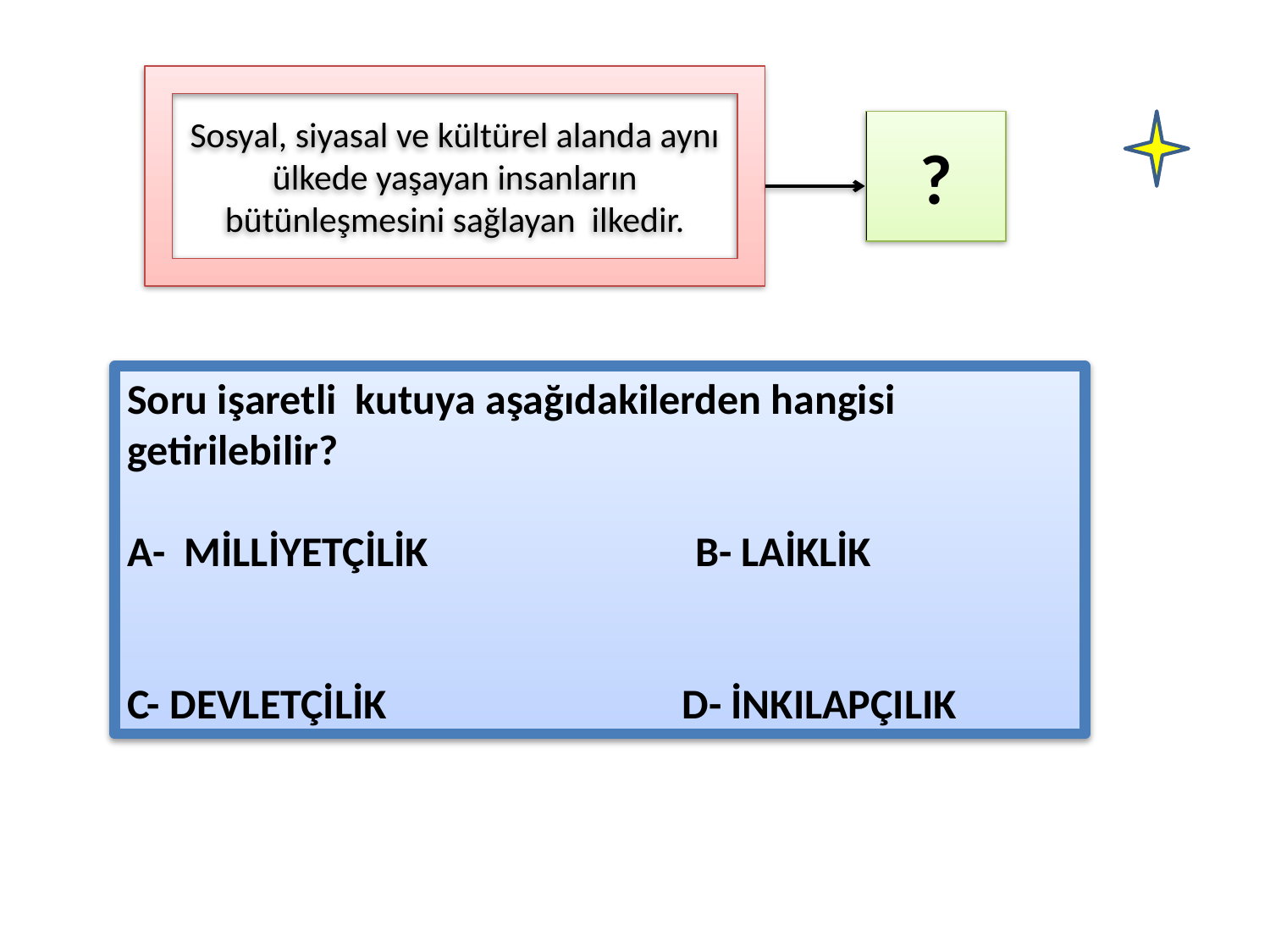

Sosyal, siyasal ve kültürel alanda aynı ülkede yaşayan insanların bütünleşmesini sağlayan  ilkedir.
?

Soru işaretli  kutuya aşağıdakilerden hangisi getirilebilir?

A-  MİLLİYETÇİLİK                            B- LAİKLİK

C- DEVLETÇİLİK                               D- İNKILAPÇILIK